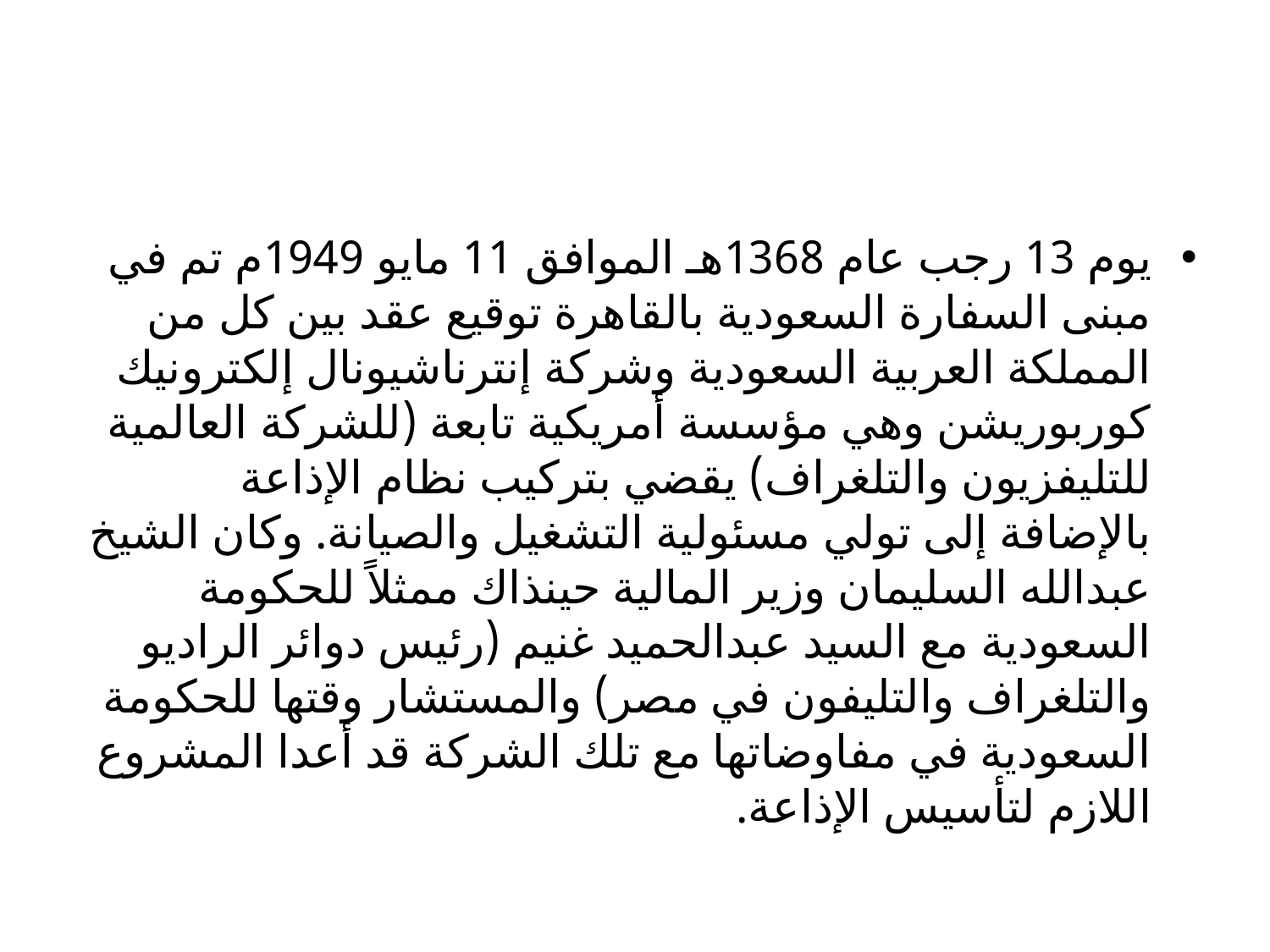

#
يوم 13 رجب عام 1368هـ الموافق 11 مايو 1949م تم في مبنى السفارة السعودية بالقاهرة توقيع عقد بين كل من المملكة العربية السعودية وشركة إنترناشيونال إلكترونيك كوربوريشن وهي مؤسسة أمريكية تابعة (للشركة العالمية للتليفزيون والتلغراف) يقضي بتركيب نظام الإذاعة بالإضافة إلى تولي مسئولية التشغيل والصيانة. وكان الشيخ عبدالله السليمان وزير المالية حينذاك ممثلاً للحكومة السعودية مع السيد عبدالحميد غنيم (رئيس دوائر الراديو والتلغراف والتليفون في مصر) والمستشار وقتها للحكومة السعودية في مفاوضاتها مع تلك الشركة قد أعدا المشروع اللازم لتأسيس الإذاعة.